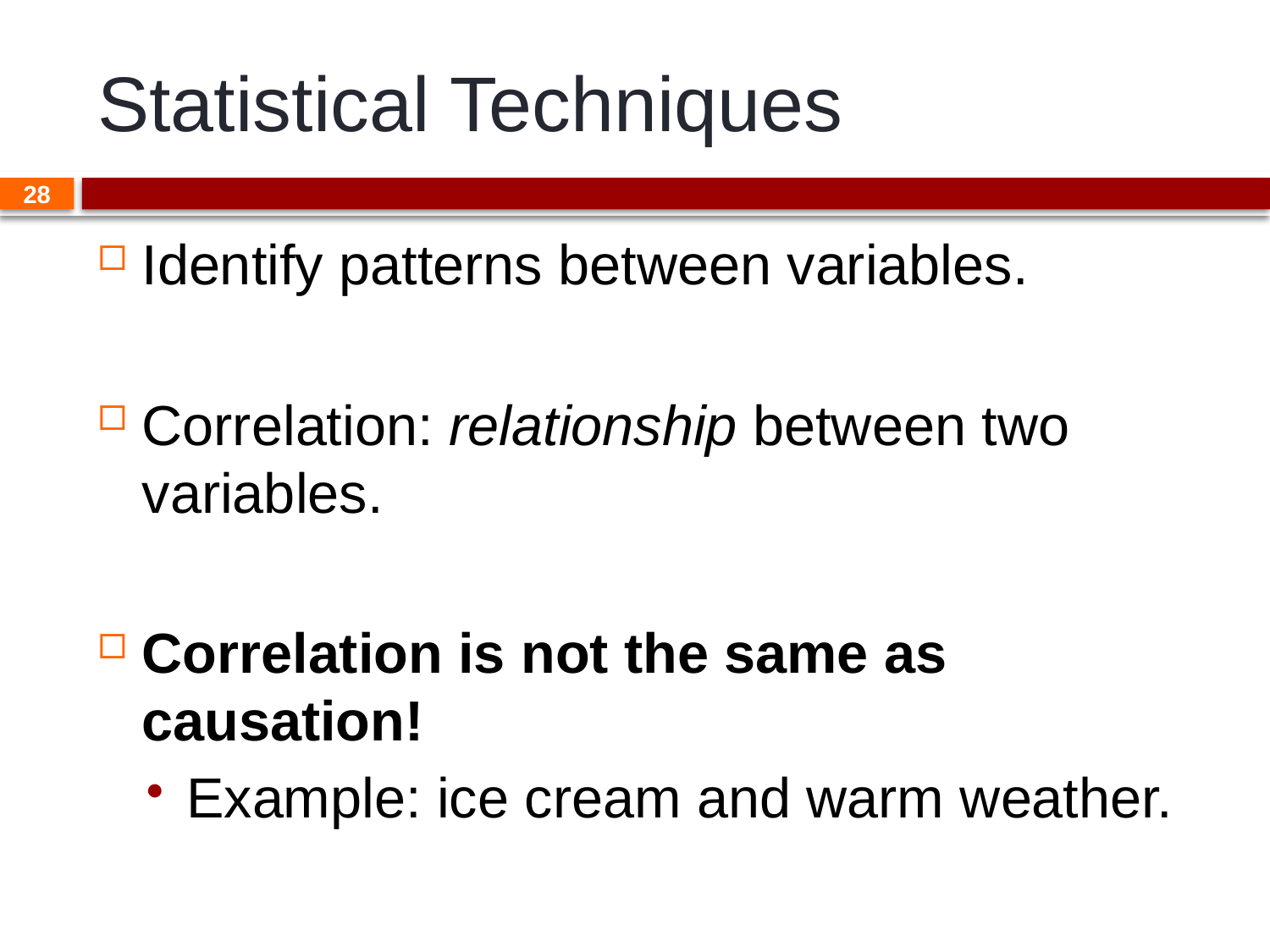

# Statistical Techniques
28
Identify patterns between variables.

Correlation: relationship between two variables.

Correlation is not the same as causation!
Example: ice cream and warm weather.